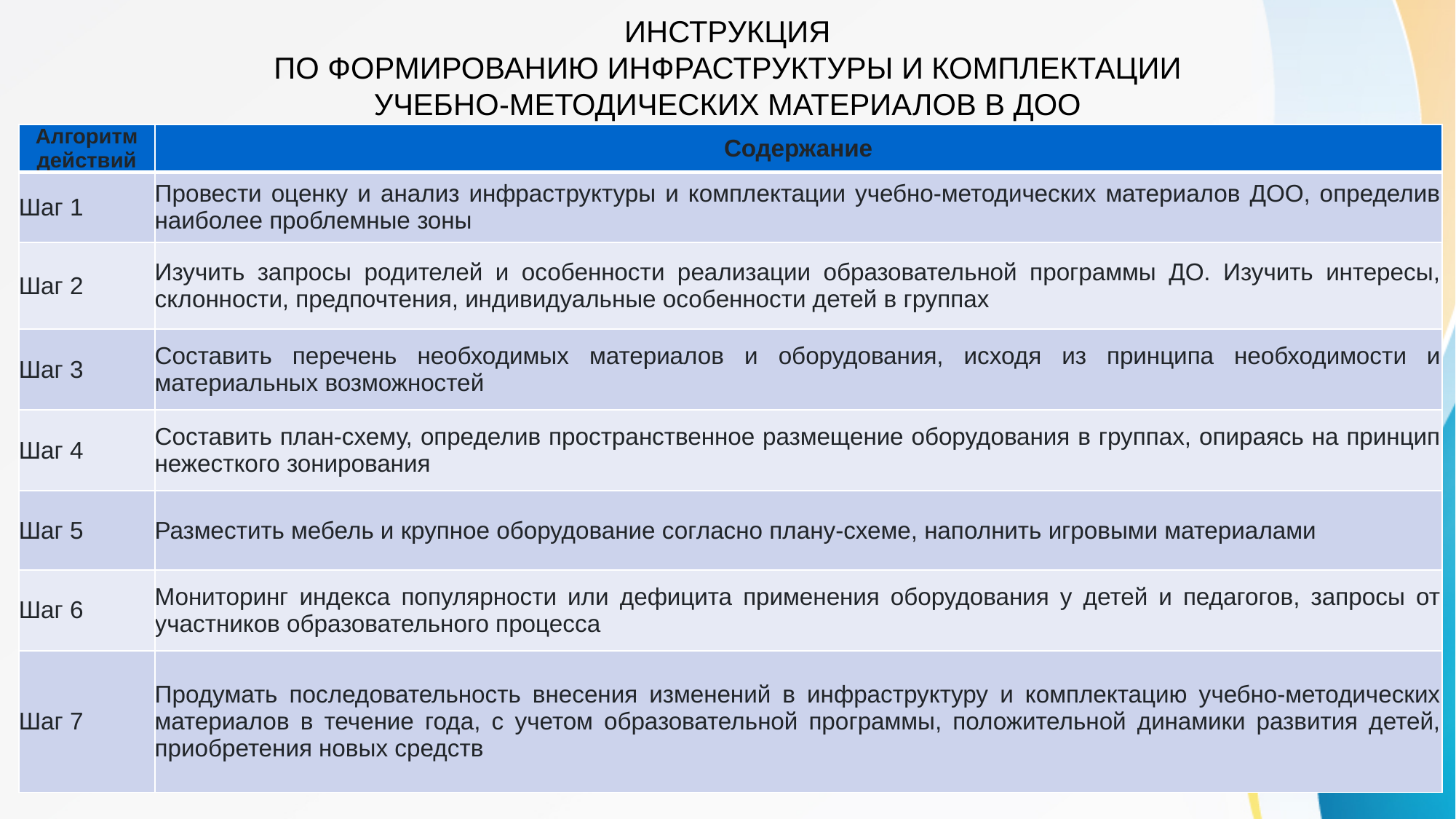

# ИНСТРУКЦИЯ ПО ФОРМИРОВАНИЮ ИНФРАСТРУКТУРЫ И КОМПЛЕКТАЦИИ УЧЕБНО-МЕТОДИЧЕСКИХ МАТЕРИАЛОВ В ДОО
| Алгоритм действий | Содержание |
| --- | --- |
| Шаг 1 | Провести оценку и анализ инфраструктуры и комплектации учебно-методических материалов ДОО, определив наиболее проблемные зоны |
| Шаг 2 | Изучить запросы родителей и особенности реализации образовательной программы ДО. Изучить интересы, склонности, предпочтения, индивидуальные особенности детей в группах |
| Шаг 3 | Составить перечень необходимых материалов и оборудования, исходя из принципа необходимости и материальных возможностей |
| Шаг 4 | Составить план-схему, определив пространственное размещение оборудования в группах, опираясь на принцип нежесткого зонирования |
| Шаг 5 | Разместить мебель и крупное оборудование согласно плану-схеме, наполнить игровыми материалами |
| Шаг 6 | Мониторинг индекса популярности или дефицита применения оборудования у детей и педагогов, запросы от участников образовательного процесса |
| Шаг 7 | Продумать последовательность внесения изменений в инфраструктуру и комплектацию учебно-методических материалов в течение года, с учетом образовательной программы, положительной динамики развития детей, приобретения новых средств |